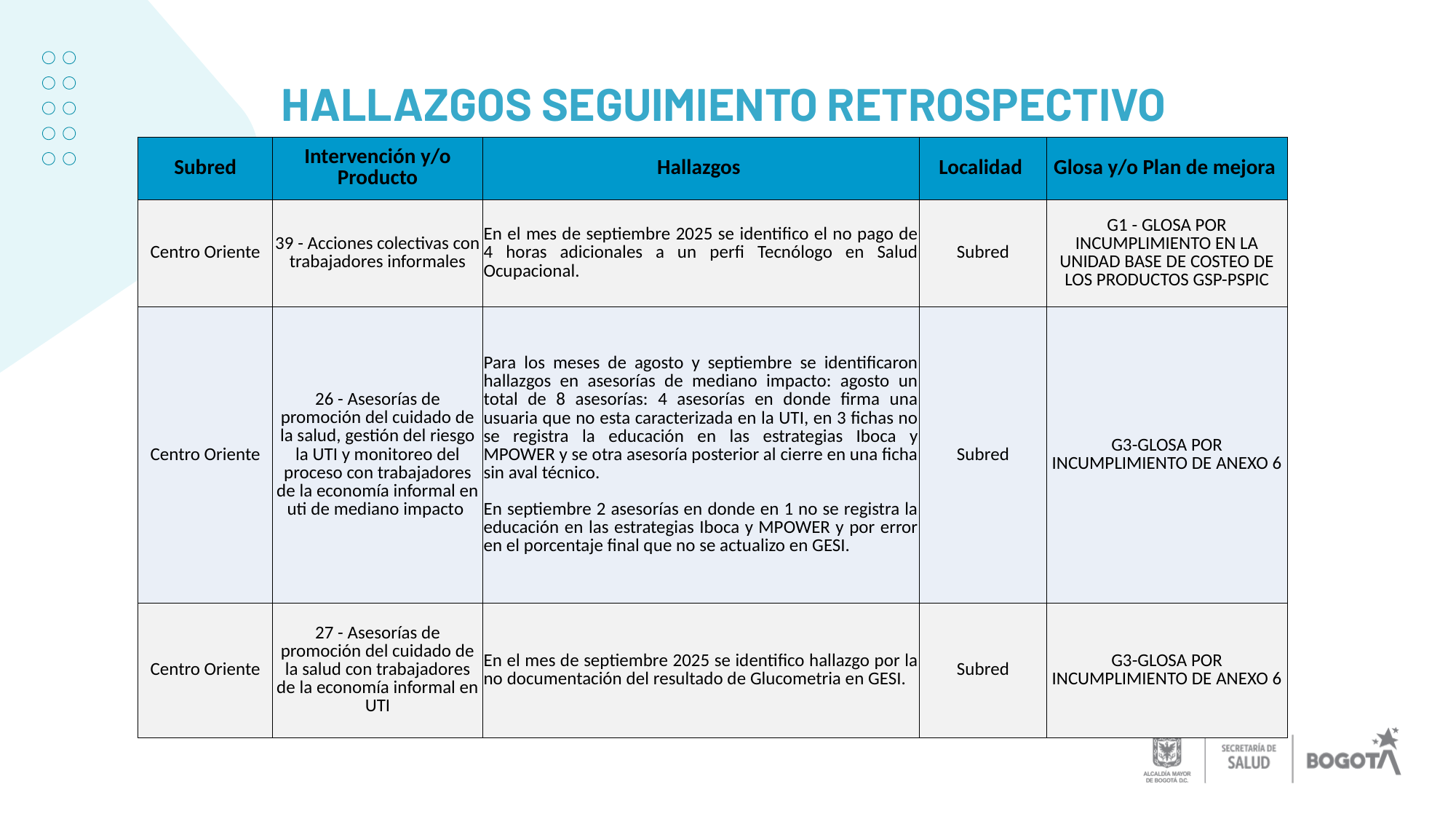

# HALLAZGOS SEGUIMIENTO RETROSPECTIVO
| Subred | Intervención y/o Producto | Hallazgos | Localidad | Glosa y/o Plan de mejora |
| --- | --- | --- | --- | --- |
| Centro Oriente | 39 - Acciones colectivas con trabajadores informales | En el mes de septiembre 2025 se identifico el no pago de 4 horas adicionales a un perfi Tecnólogo en Salud Ocupacional. | Subred | G1 - GLOSA POR INCUMPLIMIENTO EN LA UNIDAD BASE DE COSTEO DE LOS PRODUCTOS GSP-PSPIC |
| Centro Oriente | 26 - Asesorías de promoción del cuidado de la salud, gestión del riesgo la UTI y monitoreo del proceso con trabajadores de la economía informal en uti de mediano impacto | Para los meses de agosto y septiembre se identificaron hallazgos en asesorías de mediano impacto: agosto un total de 8 asesorías: 4 asesorías en donde firma una usuaria que no esta caracterizada en la UTI, en 3 fichas no se registra la educación en las estrategias Iboca y MPOWER y se otra asesoría posterior al cierre en una ficha sin aval técnico. En septiembre 2 asesorías en donde en 1 no se registra la educación en las estrategias Iboca y MPOWER y por error en el porcentaje final que no se actualizo en GESI. | Subred | G3-GLOSA POR INCUMPLIMIENTO DE ANEXO 6 |
| Centro Oriente | 27 - Asesorías de promoción del cuidado de la salud con trabajadores de la economía informal en UTI | En el mes de septiembre 2025 se identifico hallazgo por la no documentación del resultado de Glucometria en GESI. | Subred | G3-GLOSA POR INCUMPLIMIENTO DE ANEXO 6 |